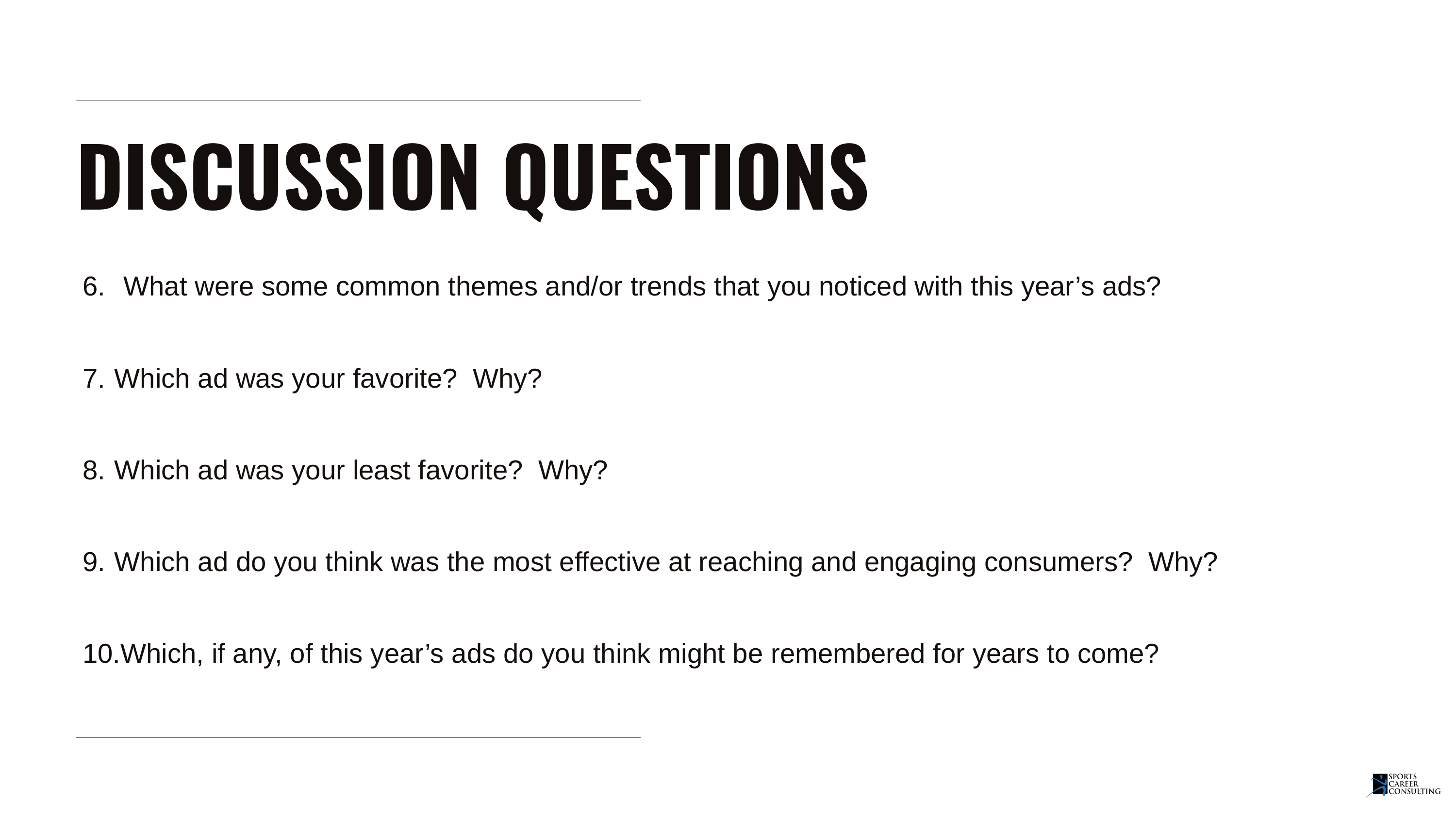

DISCUSSION QUESTIONS
What were some common themes and/or trends that you noticed with this year’s ads?

Which ad was your favorite?  Why?

Which ad was your least favorite?  Why?

Which ad do you think was the most effective at reaching and engaging consumers?  Why?

Which, if any, of this year’s ads do you think might be remembered for years to come?